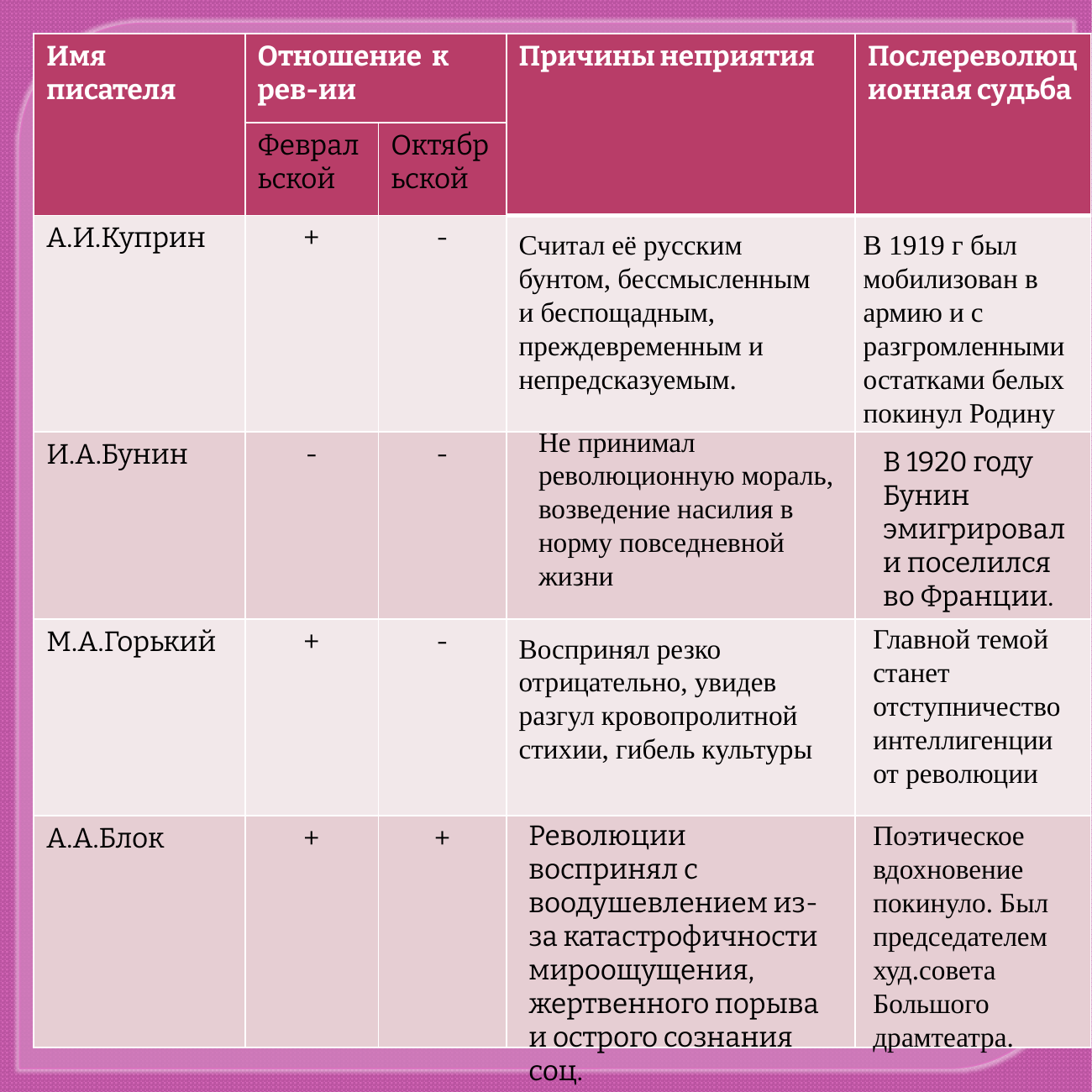

| Имя писателя | Отношение к рев-ии |  | Причины неприятия | Послереволюционная судьба |
| --- | --- | --- | --- | --- |
|  | Февральской | Октябрьской |  |  |
| А.И.Куприн | + | - |  |  |
| И.А.Бунин | - | - |  |  |
| М.А.Горький | + | - |  |  |
| А.А.Блок | + | + |  |  |
Считал её русским бунтом, бессмысленным и беспощадным, преждевременным и непредсказуемым.

В 1919 г был мобилизован в армию и с разгромленными остатками белых покинул Родину

Не принимал революционную мораль, возведение насилия в норму повседневной жизни

В 1920 году Бунин эмигрировал и поселился во Франции.

Главной темой станет отступничество интеллигенции от революции

Воспринял резко отрицательно, увидев разгул кровопролитной стихии, гибель культуры

Поэтическое вдохновение покинуло. Был председателем худ.совета Большого драмтеатра.
Революции воспринял с воодушевлением из-за катастрофичности мироощущения, жертвенного порыва и острого сознания соц. несправедливости